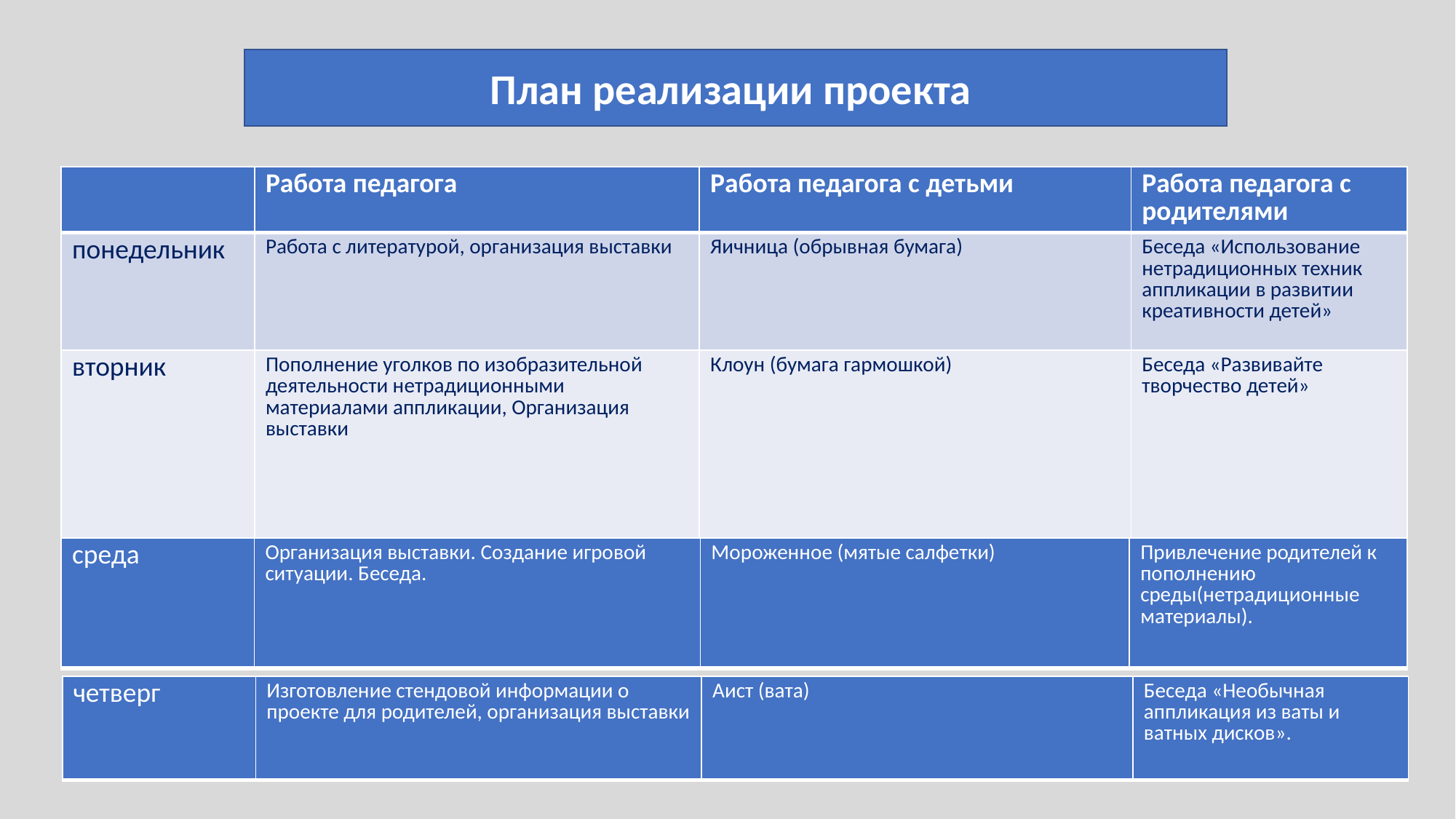

План реализации проекта
|  | Работа педагога | Работа педагога с детьми | Работа педагога с родителями |
| --- | --- | --- | --- |
| понедельник | Работа с литературой, организация выставки | Яичница (обрывная бумага) | Беседа «Использование нетрадиционных техник аппликации в развитии креативности детей» |
| вторник | Пополнение уголков по изобразительной деятельности нетрадиционными материалами аппликации, Организация выставки | Клоун (бумага гармошкой) | Беседа «Развивайте творчество детей» |
| среда | Организация выставки. Создание игровой ситуации. Беседа. | Мороженное (мятые салфетки) | Привлечение родителей к пополнению среды(нетрадиционные материалы). |
| --- | --- | --- | --- |
| четверг | Изготовление стендовой информации о проекте для родителей, организация выставки | Аист (вата) | Беседа «Необычная аппликация из ваты и ватных дисков». |
| --- | --- | --- | --- |